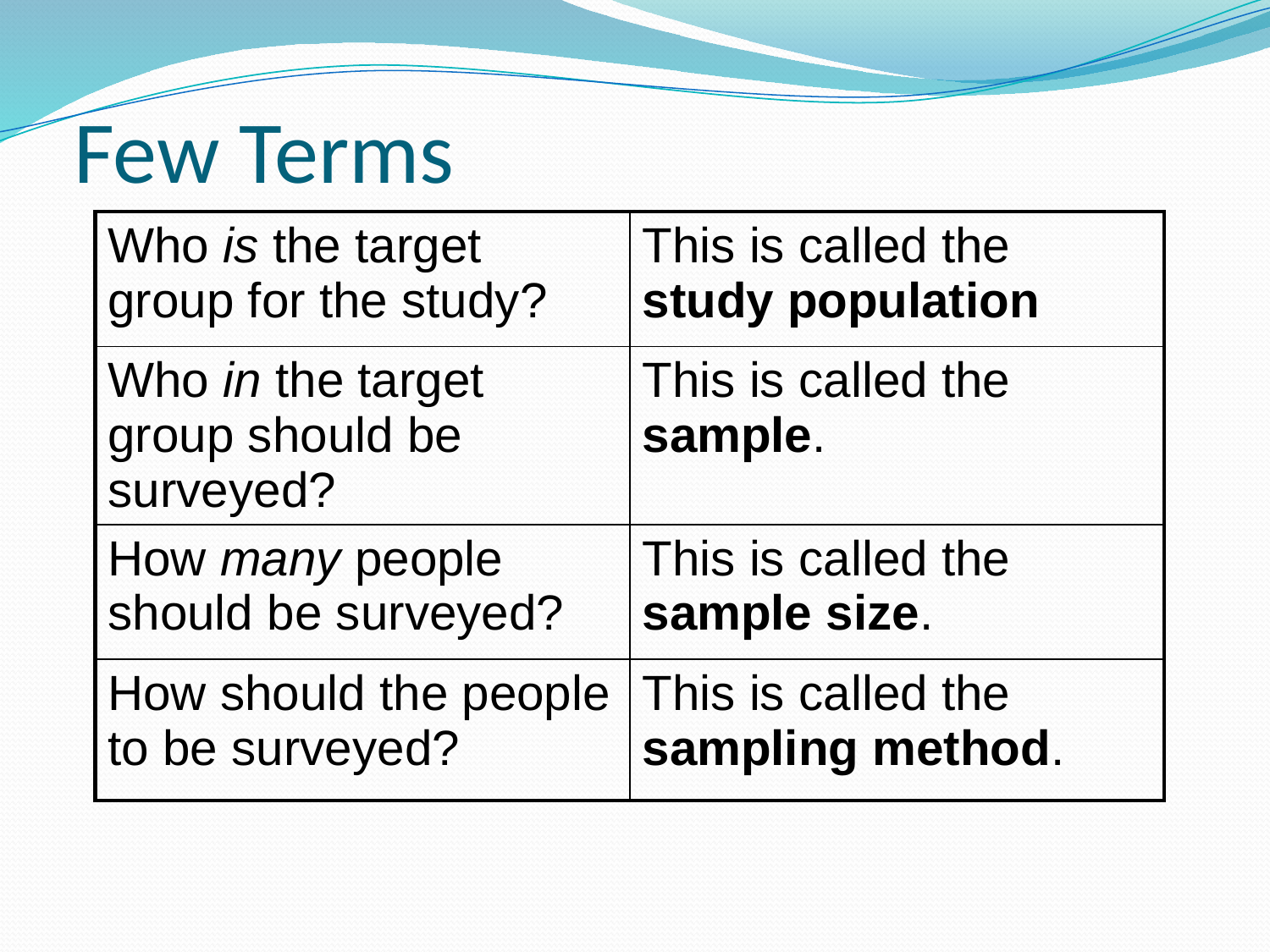

# Few Terms
| Who is the target group for the study? | This is called the study population |
| --- | --- |
| Who in the target group should be surveyed? | This is called the sample. |
| How many people should be surveyed? | This is called the sample size. |
| How should the people to be surveyed? | This is called the sampling method. |